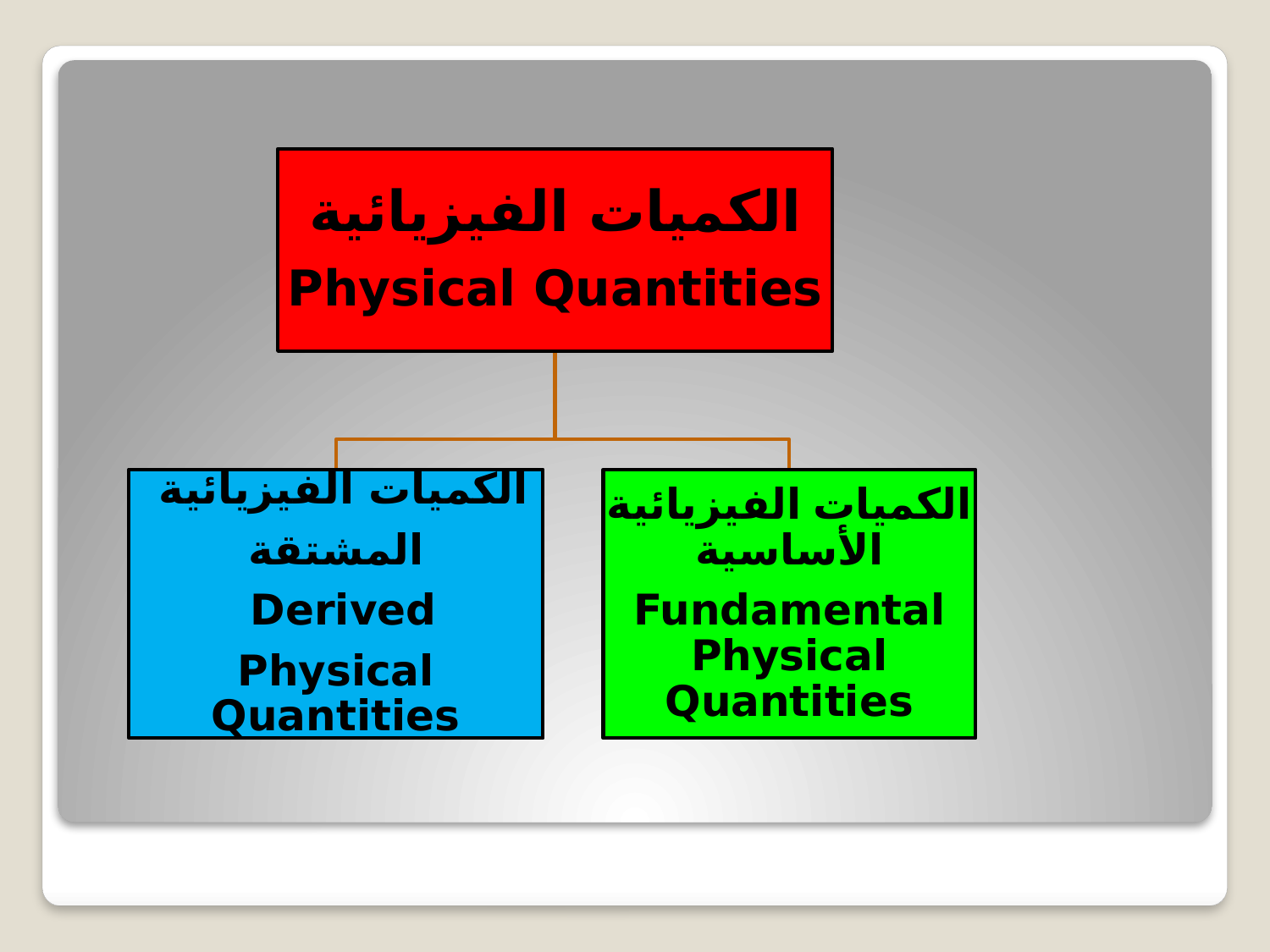

الكميات الفيزيائية
Physical Quantities
الكميات الفيزيائية
المشتقة
Derived
Physical Quantities
الكميات الفيزيائية الأساسية
Fundamental Physical Quantities